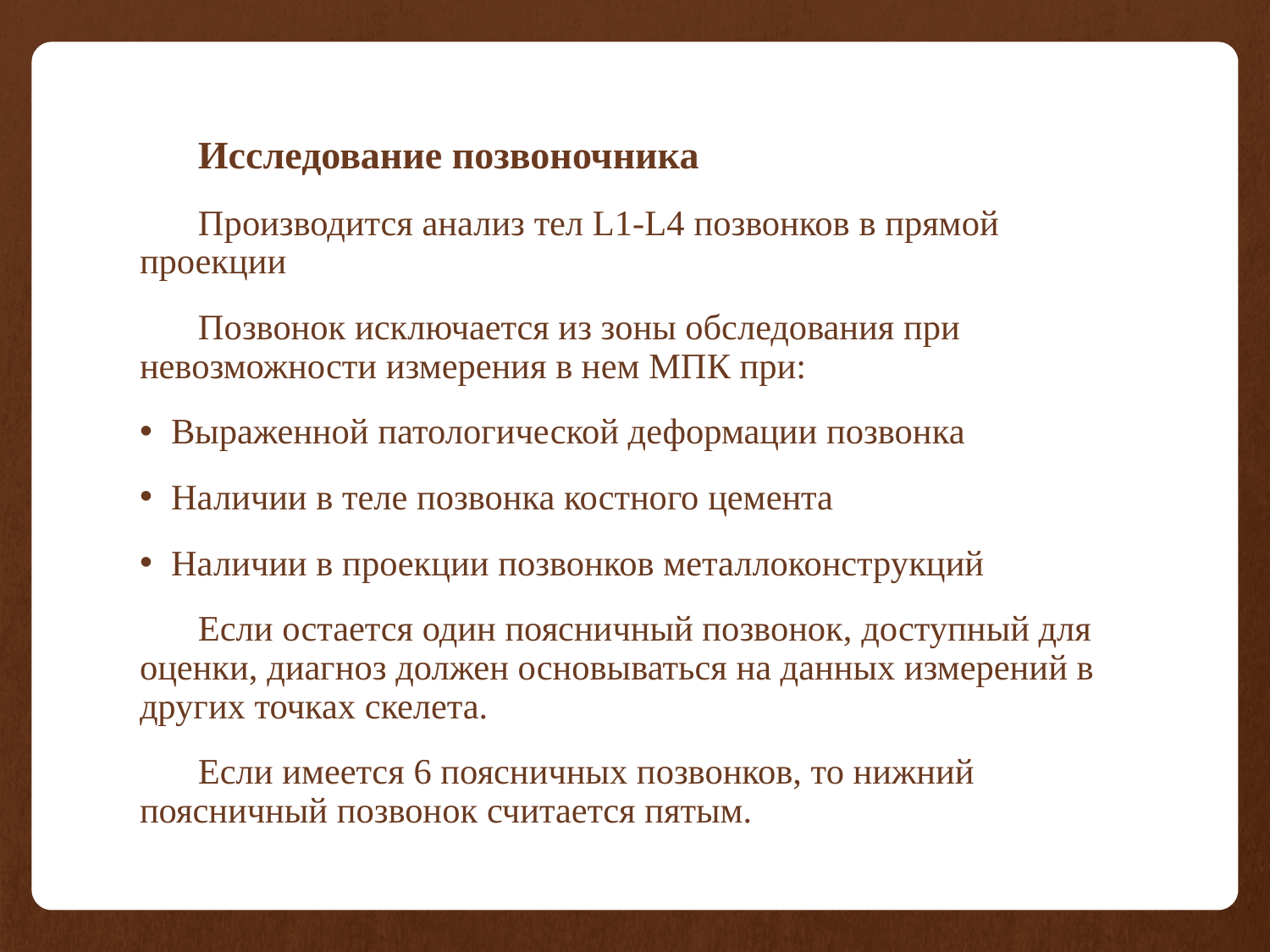

Исследование позвоночника
Производится анализ тел L1-L4 позвонков в прямой проекции
Позвонок исключается из зоны обследования при невозможности измерения в нем МПК при:
Выраженной патологической деформации позвонка
Наличии в теле позвонка костного цемента
Наличии в проекции позвонков металлоконструкций
Если остается один поясничный позвонок, доступный для оценки, диагноз должен основываться на данных измерений в других точках скелета.
Если имеется 6 поясничных позвонков, то нижний поясничный позвонок считается пятым.